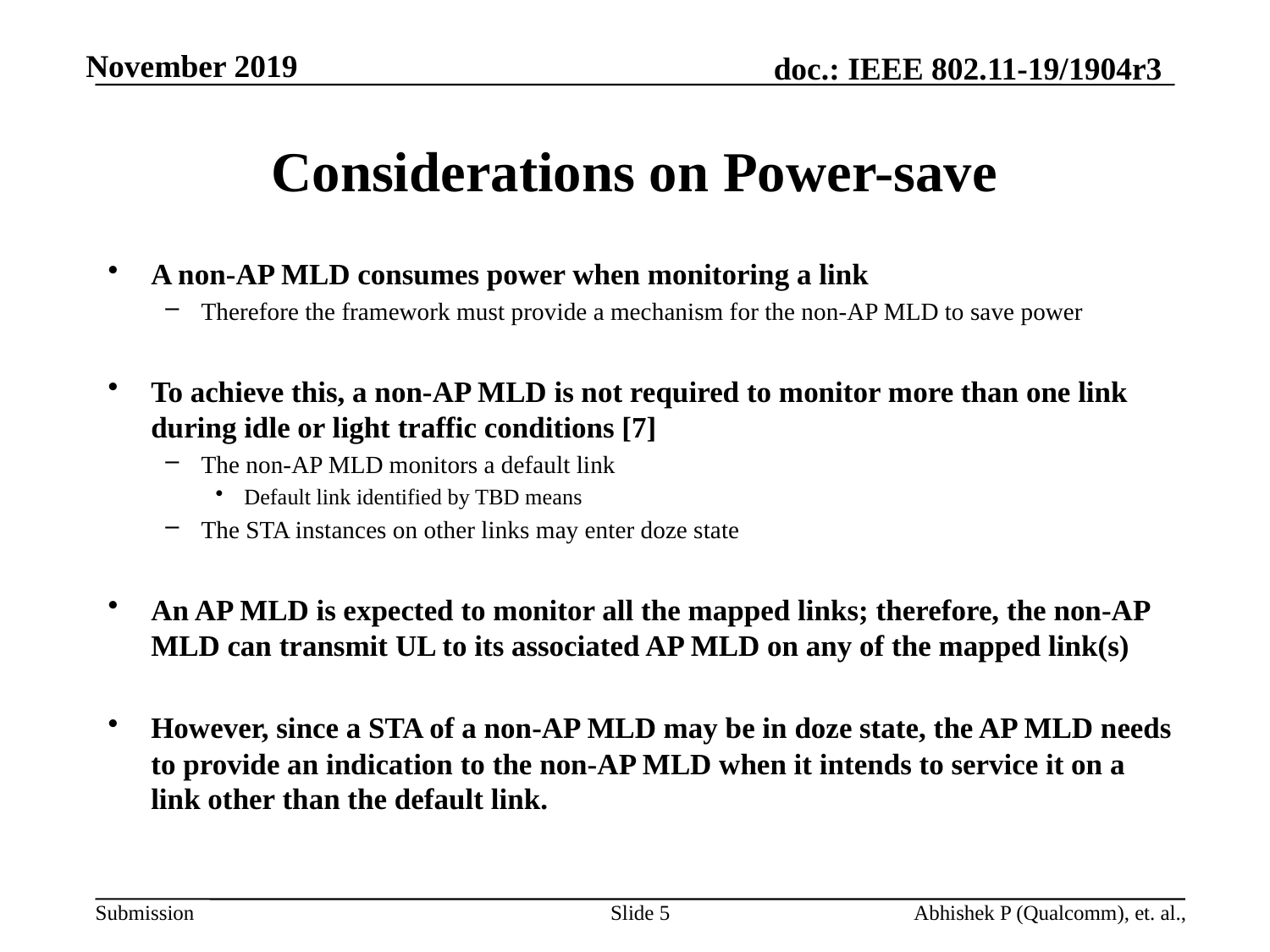

# Considerations on Power-save
A non-AP MLD consumes power when monitoring a link
Therefore the framework must provide a mechanism for the non-AP MLD to save power

To achieve this, a non-AP MLD is not required to monitor more than one link during idle or light traffic conditions [7]
The non-AP MLD monitors a default link
Default link identified by TBD means
The STA instances on other links may enter doze state

An AP MLD is expected to monitor all the mapped links; therefore, the non-AP MLD can transmit UL to its associated AP MLD on any of the mapped link(s)

However, since a STA of a non-AP MLD may be in doze state, the AP MLD needs to provide an indication to the non-AP MLD when it intends to service it on a link other than the default link.
Slide 5
Abhishek P (Qualcomm), et. al.,